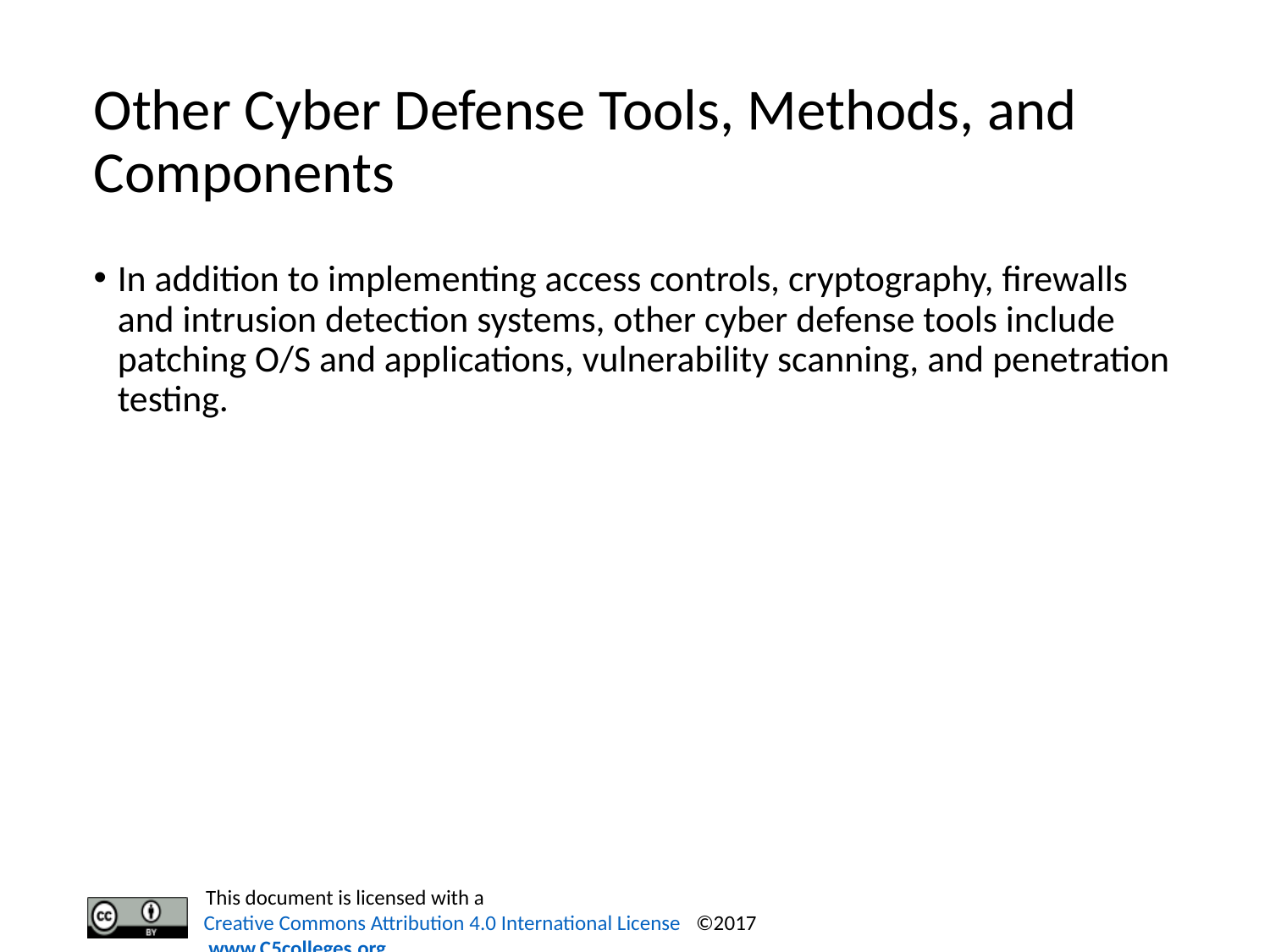

# Other Cyber Defense Tools, Methods, and Components
In addition to implementing access controls, cryptography, firewalls and intrusion detection systems, other cyber defense tools include patching O/S and applications, vulnerability scanning, and penetration testing.